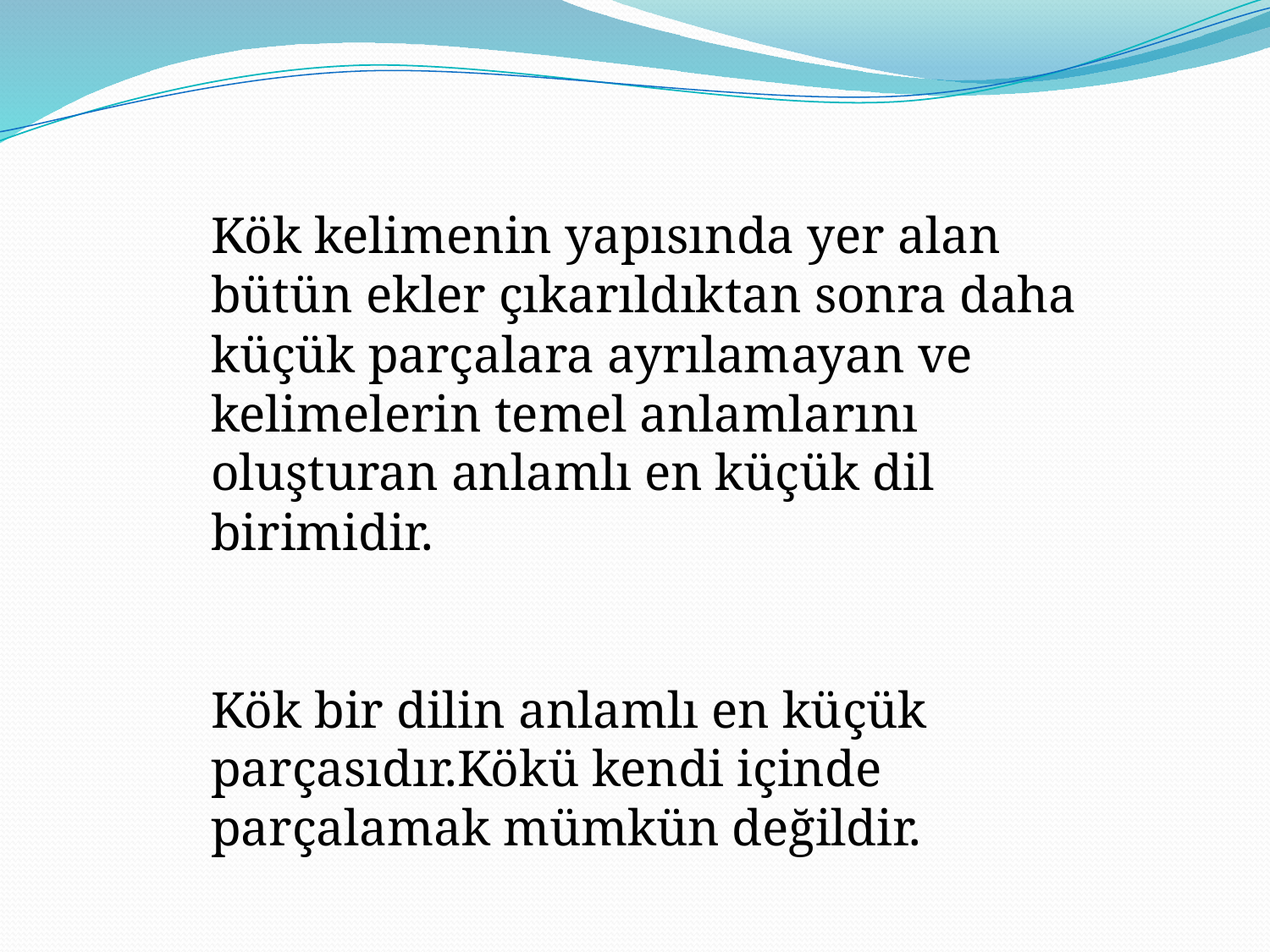

Kök kelimenin yapısında yer alan bütün ekler çıkarıldıktan sonra daha küçük parçalara ayrılamayan ve kelimelerin temel anlamlarını oluşturan anlamlı en küçük dil birimidir.

Kök bir dilin anlamlı en küçük parçasıdır.Kökü kendi içinde parçalamak mümkün değildir.